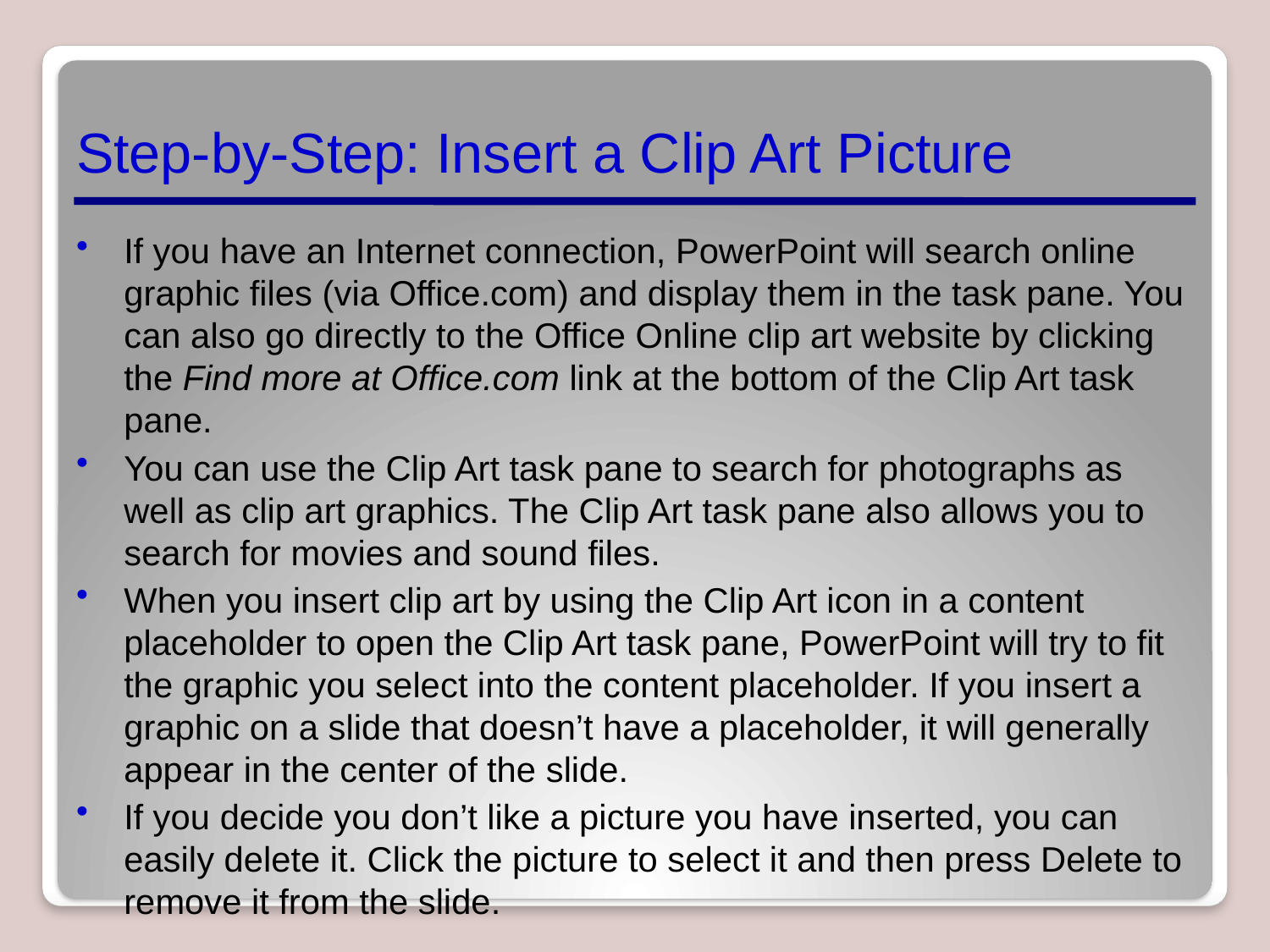

# Step-by-Step: Insert a Clip Art Picture
If you have an Internet connection, PowerPoint will search online graphic files (via Office.com) and display them in the task pane. You can also go directly to the Office Online clip art website by clicking the Find more at Office.com link at the bottom of the Clip Art task pane.
You can use the Clip Art task pane to search for photographs as well as clip art graphics. The Clip Art task pane also allows you to search for movies and sound files.
When you insert clip art by using the Clip Art icon in a content placeholder to open the Clip Art task pane, PowerPoint will try to fit the graphic you select into the content placeholder. If you insert a graphic on a slide that doesn’t have a placeholder, it will generally appear in the center of the slide.
If you decide you don’t like a picture you have inserted, you can easily delete it. Click the picture to select it and then press Delete to remove it from the slide.